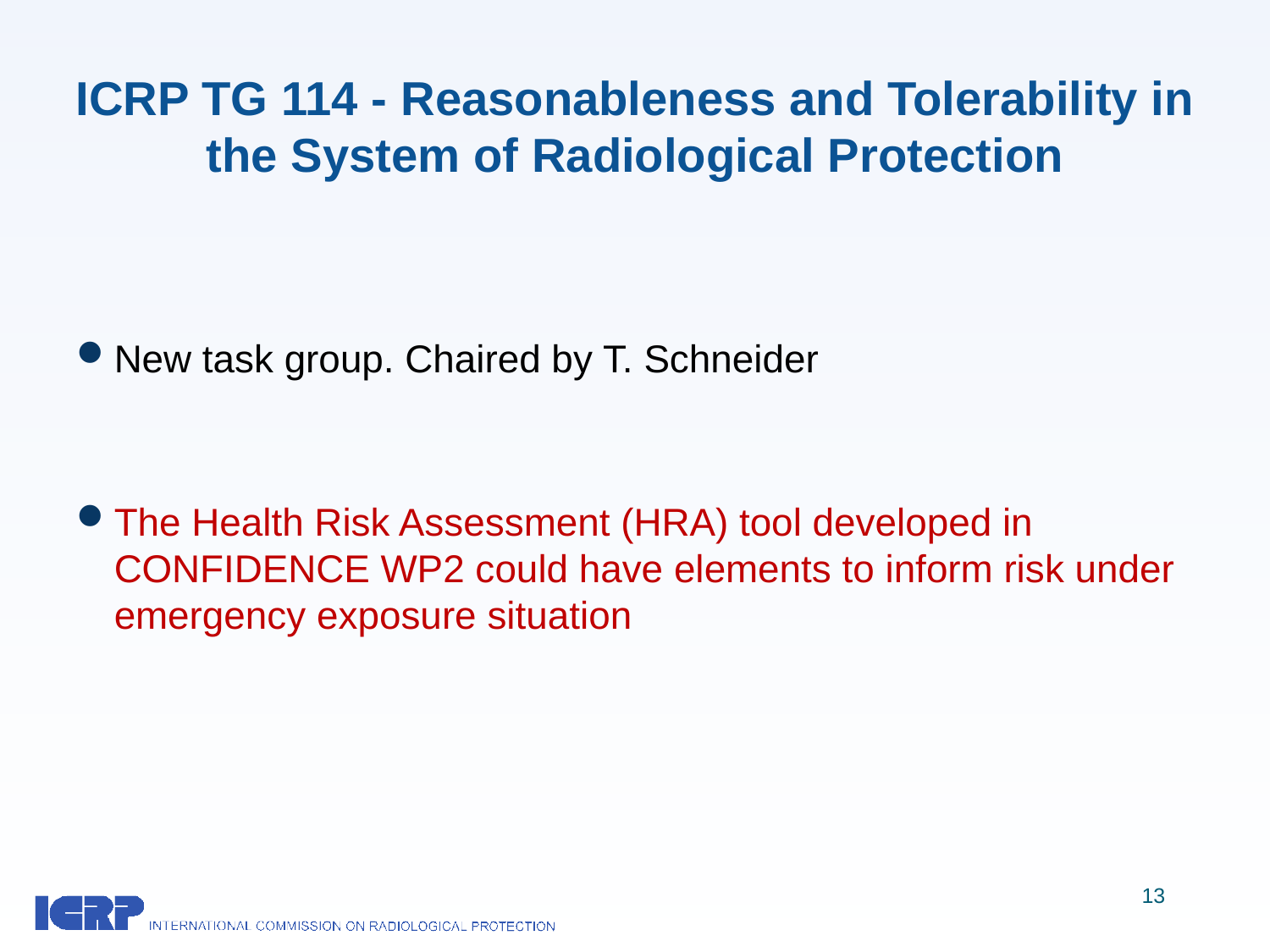

# ICRP TG 114 - Reasonableness and Tolerability in the System of Radiological Protection
New task group. Chaired by T. Schneider

The Health Risk Assessment (HRA) tool developed in CONFIDENCE WP2 could have elements to inform risk under emergency exposure situation
13